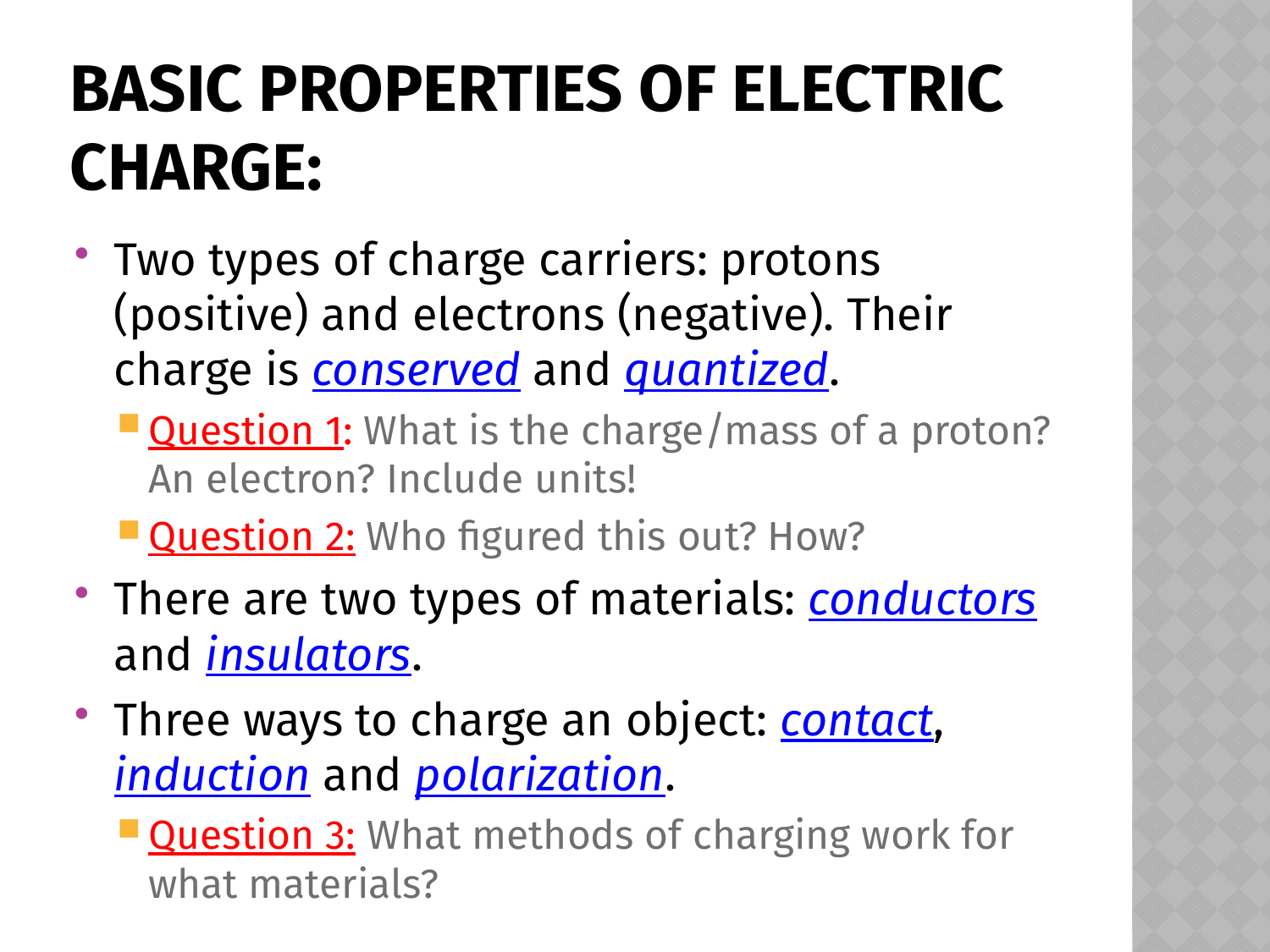

# Basic properties of electric charge:
Two types of charge carriers: protons (positive) and electrons (negative). Their charge is conserved and quantized.
Question 1: What is the charge/mass of a proton? An electron? Include units!
Question 2: Who figured this out? How?
There are two types of materials: conductors and insulators.
Three ways to charge an object: contact, induction and polarization.
Question 3: What methods of charging work for what materials?